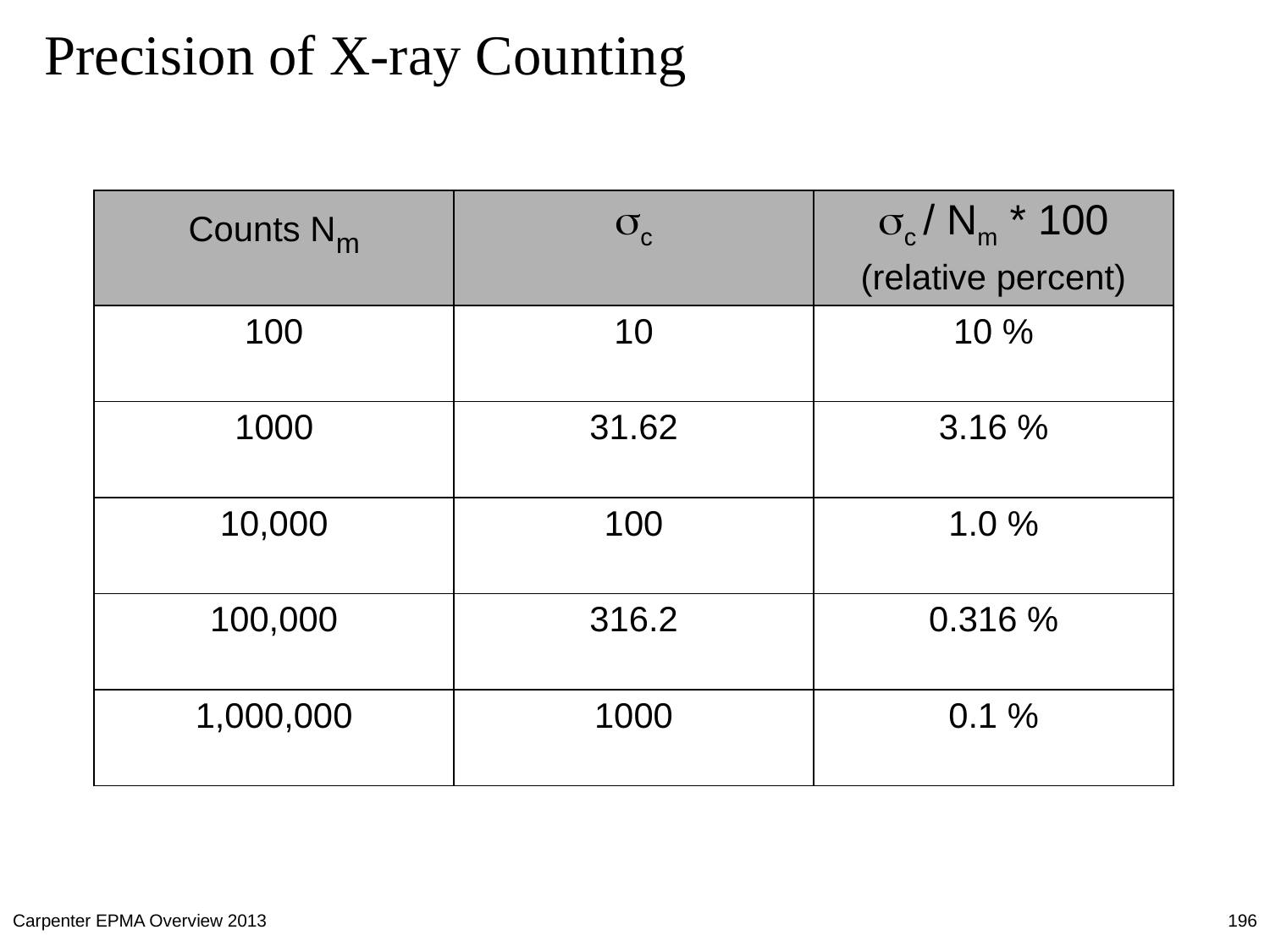

# Precision of X-ray Counting
| Counts Nm | σc | σc / Nm \* 100 (relative percent) |
| --- | --- | --- |
| 100 | 10 | 10 % |
| 1000 | 31.62 | 3.16 % |
| 10,000 | 100 | 1.0 % |
| 100,000 | 316.2 | 0.316 % |
| 1,000,000 | 1000 | 0.1 % |
Carpenter EPMA Overview 2013
196